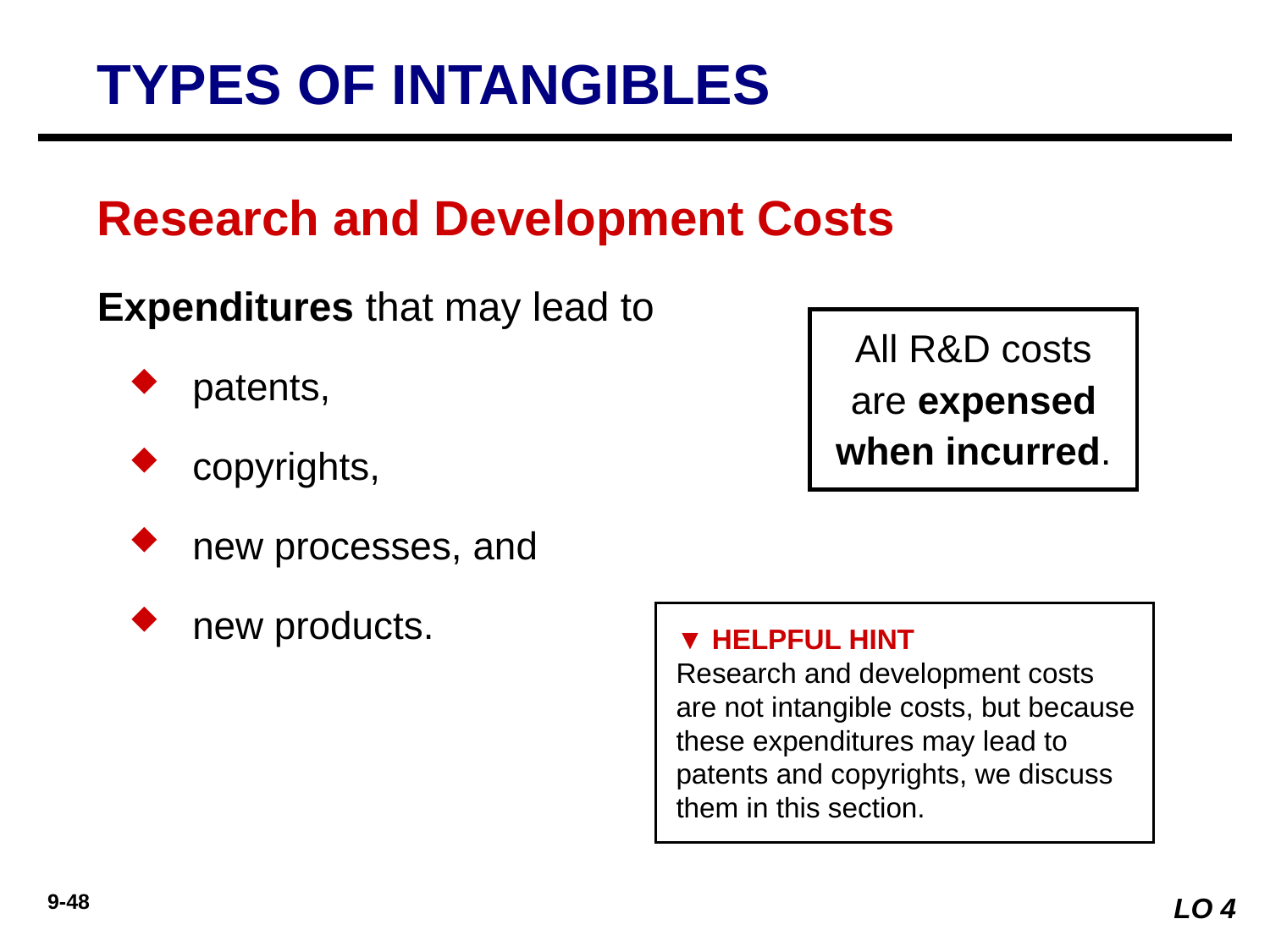

TYPES OF INTANGIBLES

Research and Development Costs
Expenditures that may lead to
patents,
copyrights,
new processes, and
new products.
All R&D costs are expensed when incurred.
▼ HELPFUL HINT
Research and development costs are not intangible costs, but because
these expenditures may lead to patents and copyrights, we discuss them in this section.
LO 4